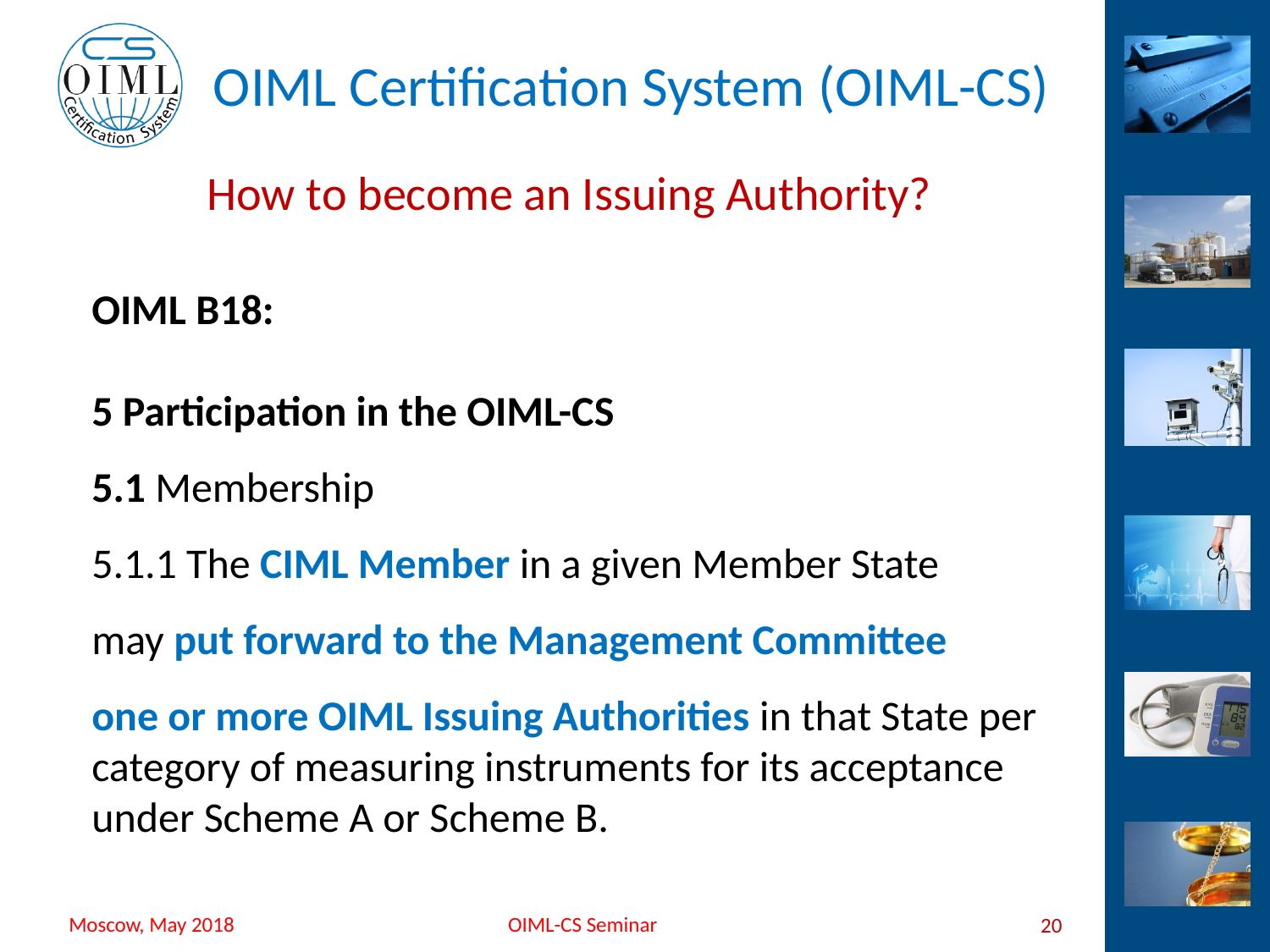

# How to become an Issuing Authority?
OIML B18:
5 Participation in the OIML-CS

5.1 Membership
5.1.1 The CIML Member in a given Member State
may put forward to the Management Committee
one or more OIML Issuing Authorities in that State per category of measuring instruments for its acceptance under Scheme A or Scheme B.

20